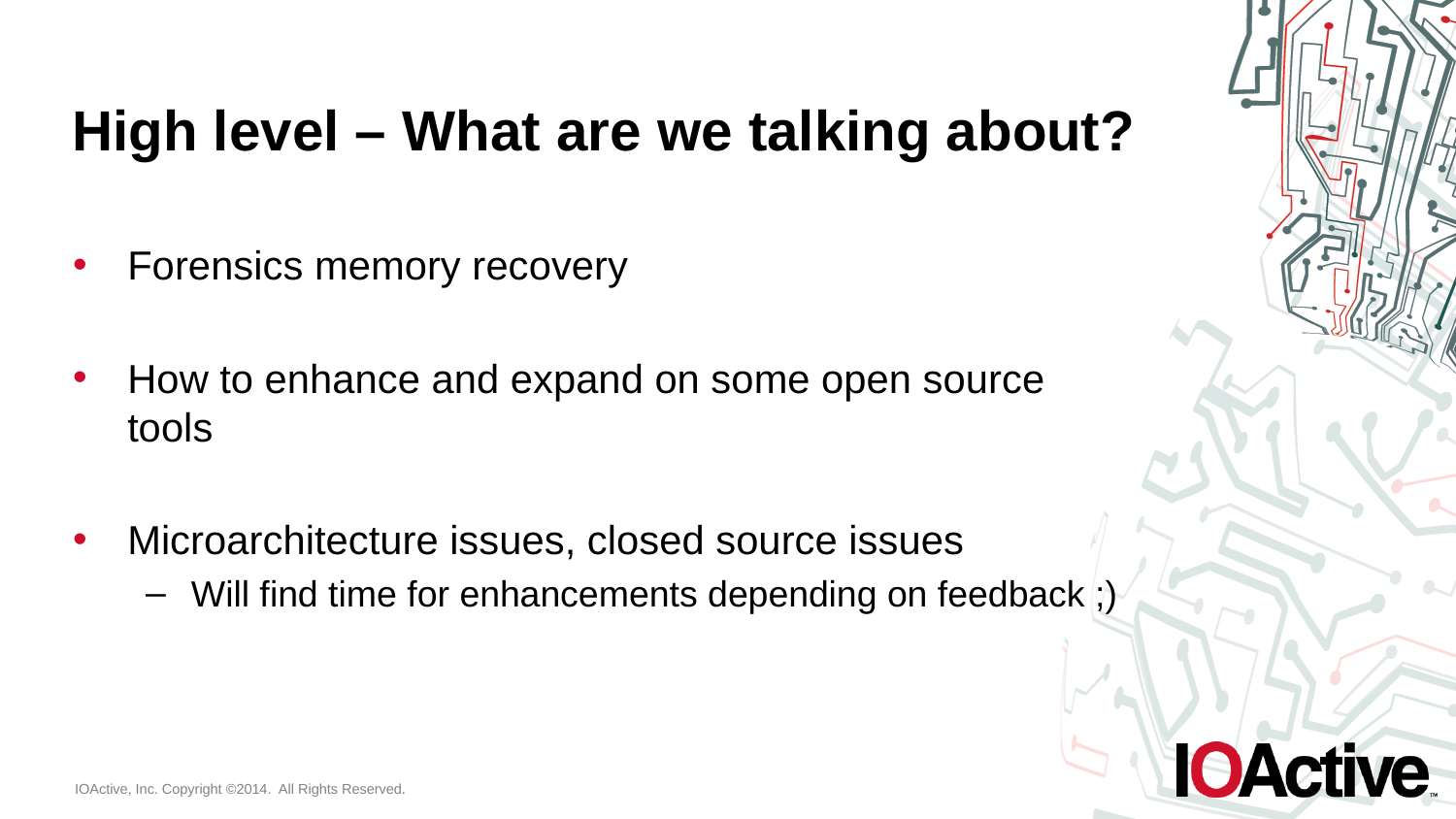

# High level – What are we talking about?
Forensics memory recovery

How to enhance and expand on some open source tools

Microarchitecture issues, closed source issues
Will find time for enhancements depending on feedback ;)